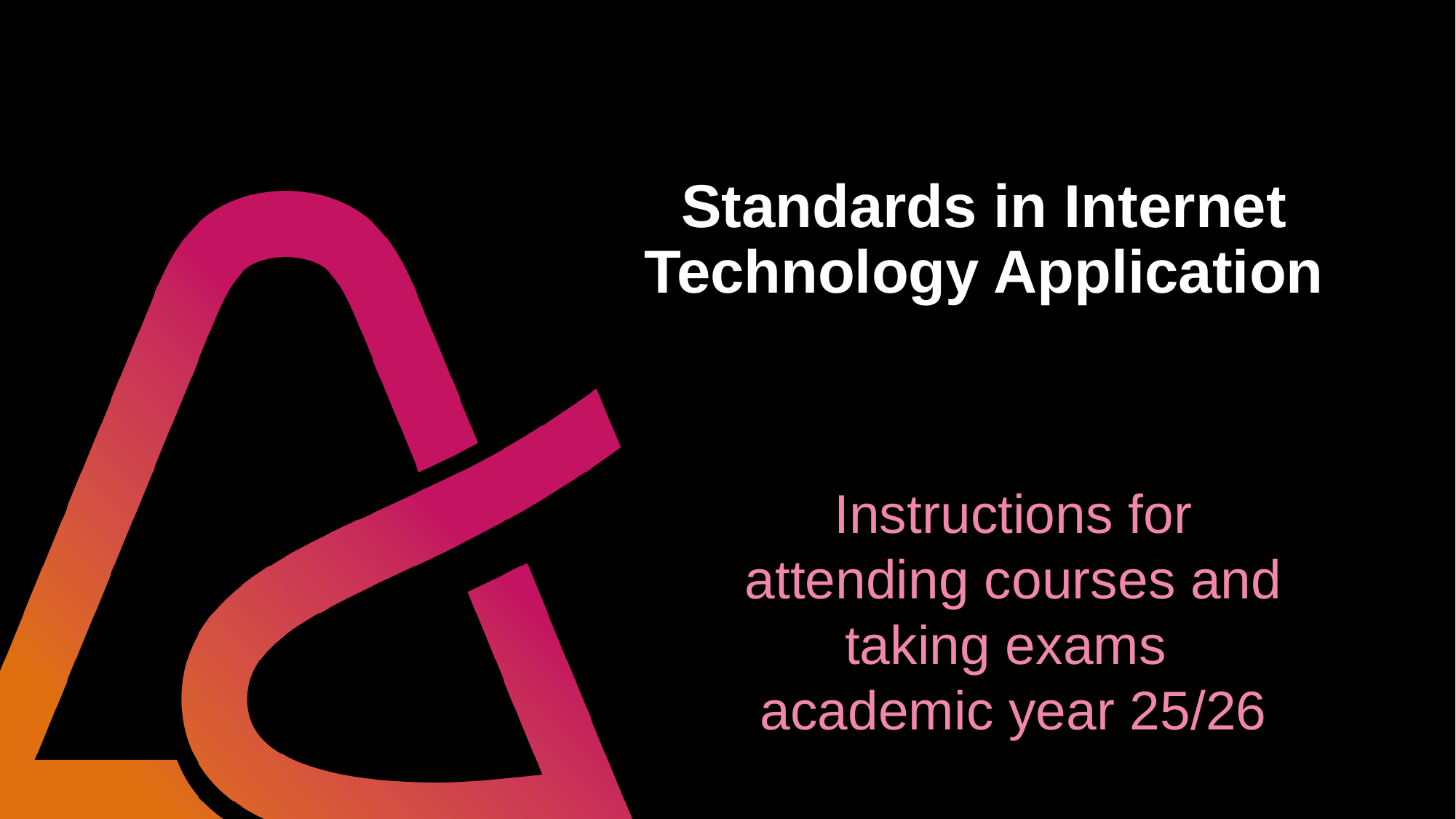

# Standards in Internet Technology Application
Instructions for attending courses and taking exams
academic year 25/26